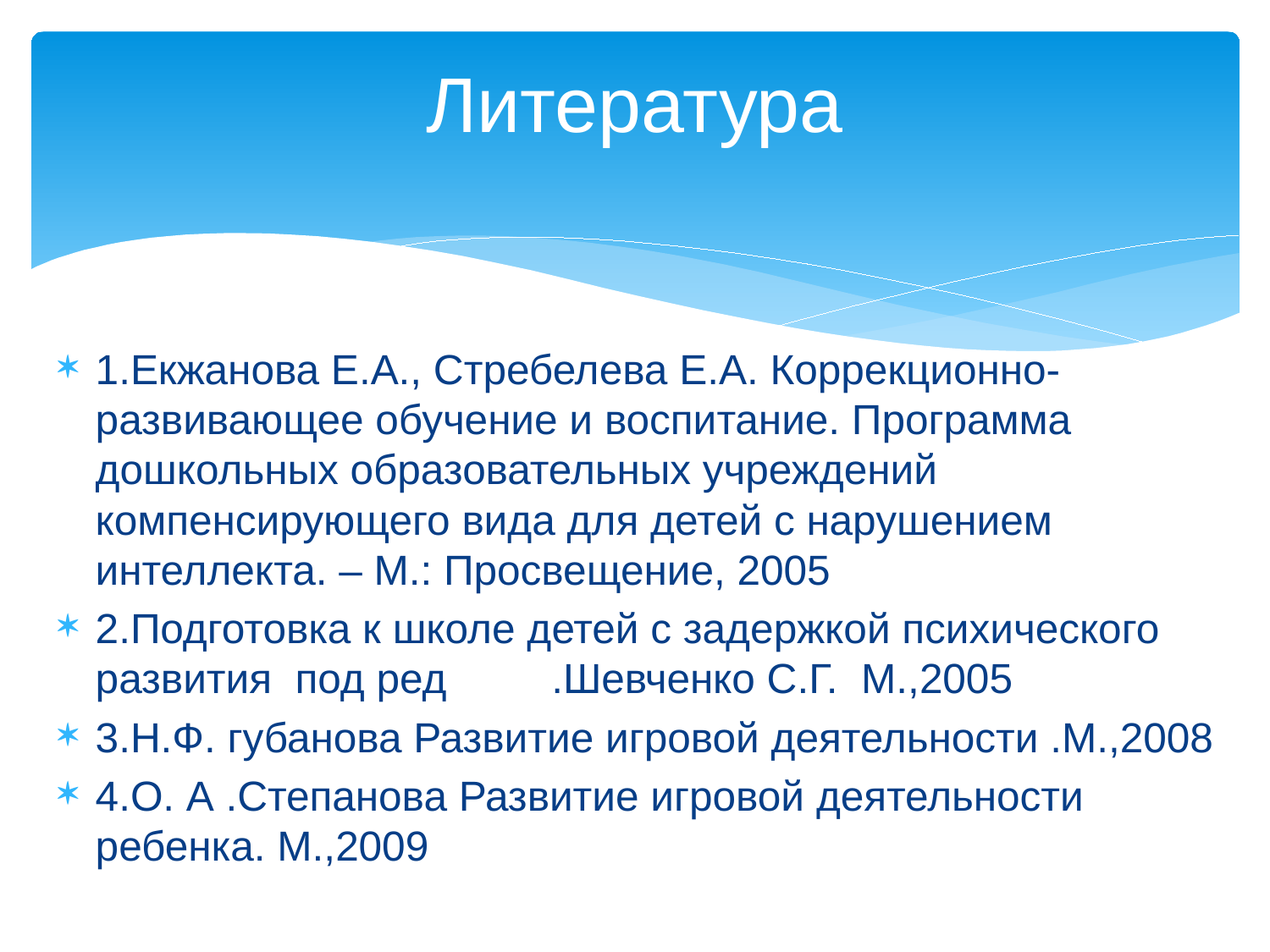

# Литература
1.Екжанова Е.А., Стребелева Е.А. Коррекционно-развивающее обучение и воспитание. Программа дошкольных образовательных учреждений компенсирующего вида для детей с нарушением интеллекта. – М.: Просвещение, 2005
2.Подготовка к школе детей с задержкой психического развития  под ред         .Шевченко С.Г.  М.,2005
3.Н.Ф. губанова Развитие игровой деятельности .М.,2008
4.О. А .Степанова Развитие игровой деятельности ребенка. М.,2009